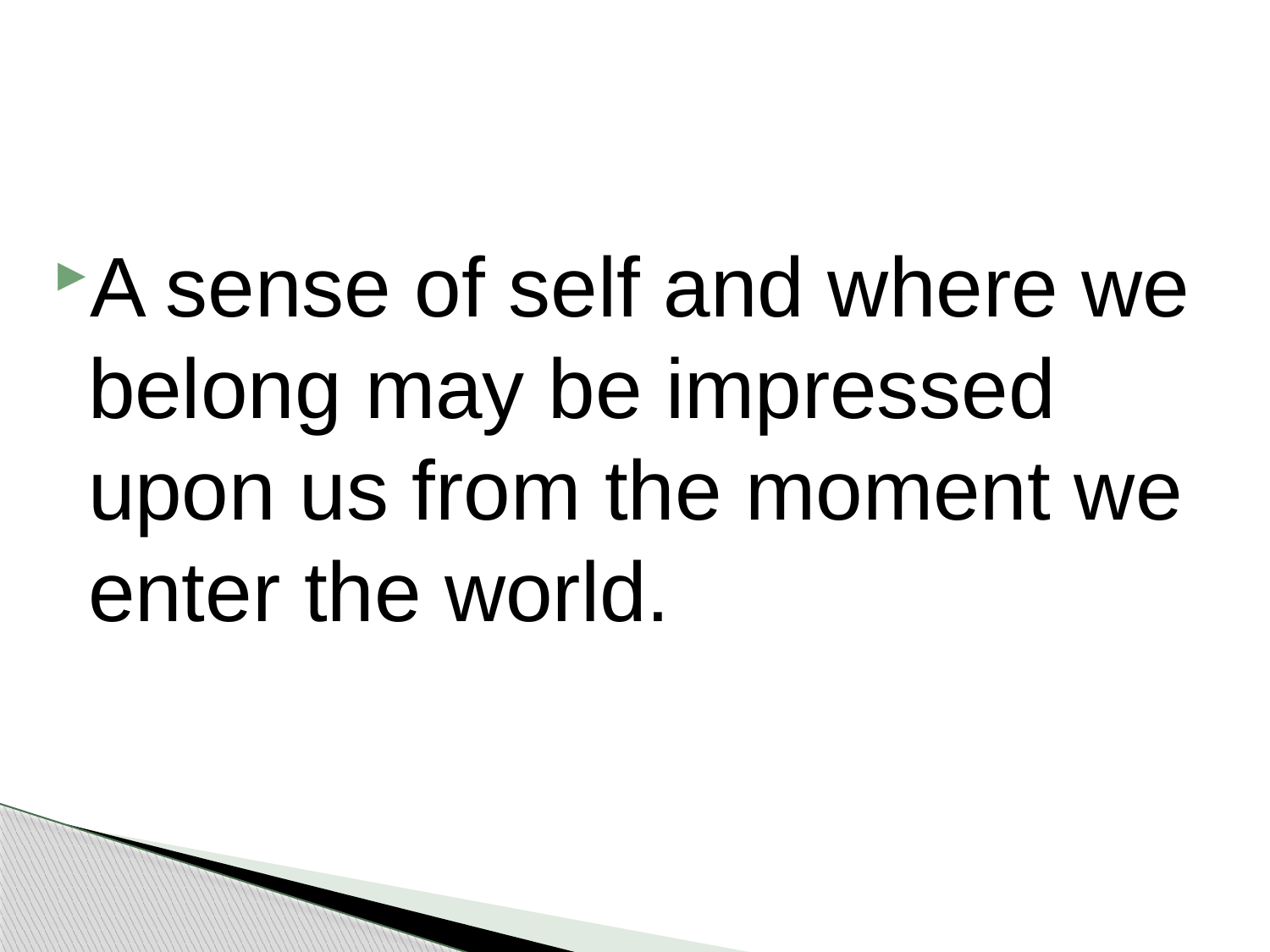

#
A sense of self and where we belong may be impressed upon us from the moment we enter the world.